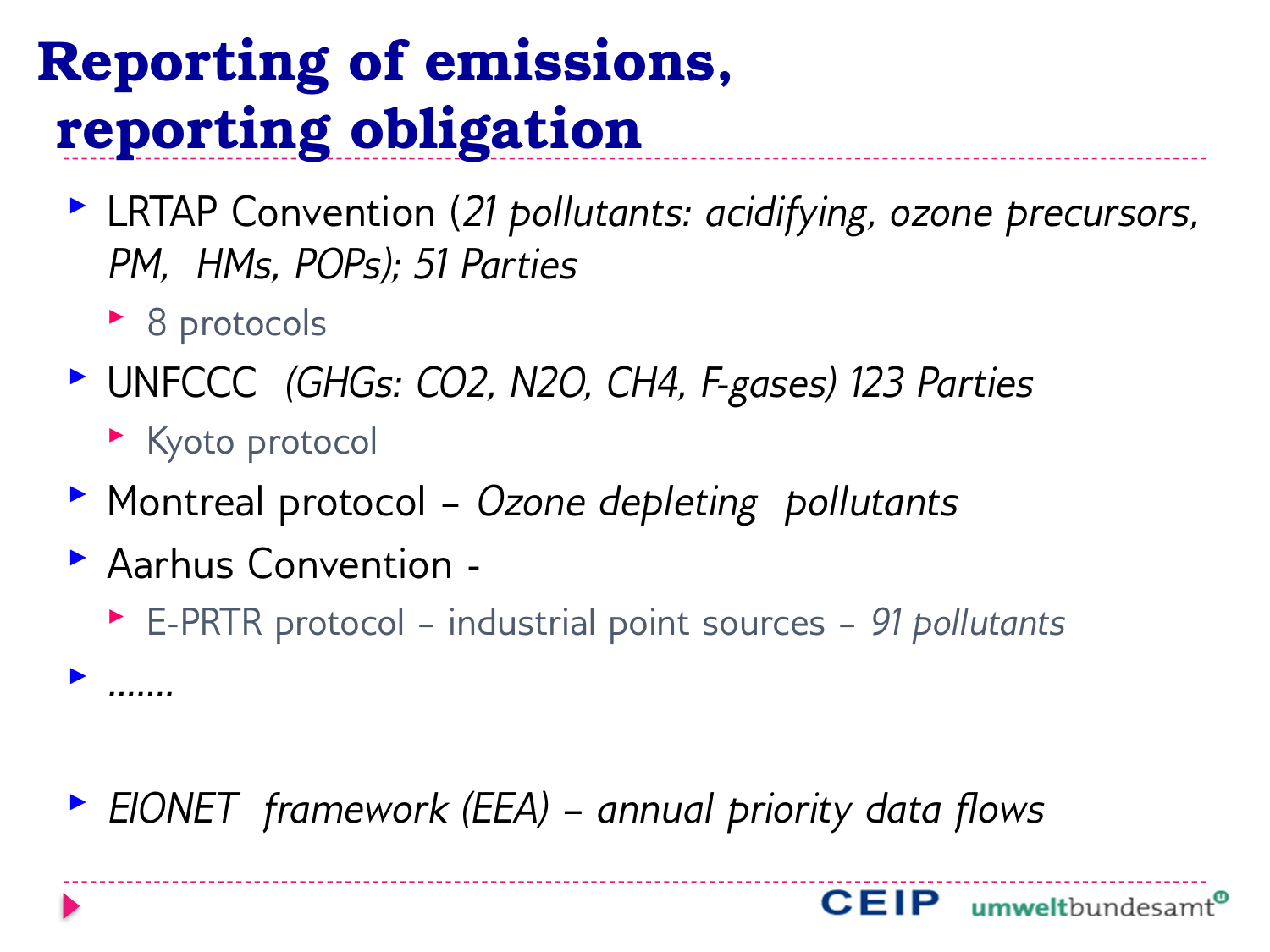

# Reporting of emissions, reporting obligation
LRTAP Convention (21 pollutants: acidifying, ozone precursors, PM,  HMs, POPs); 51 Parties
8 protocols
UNFCCC  (GHGs: CO2, N2O, CH4, F-gases) 123 Parties
Kyoto protocol
Montreal protocol – Ozone depleting  pollutants
Aarhus Convention -
E-PRTR protocol – industrial point sources – 91 pollutants
…….

EIONET  framework (EEA) – annual priority data flows